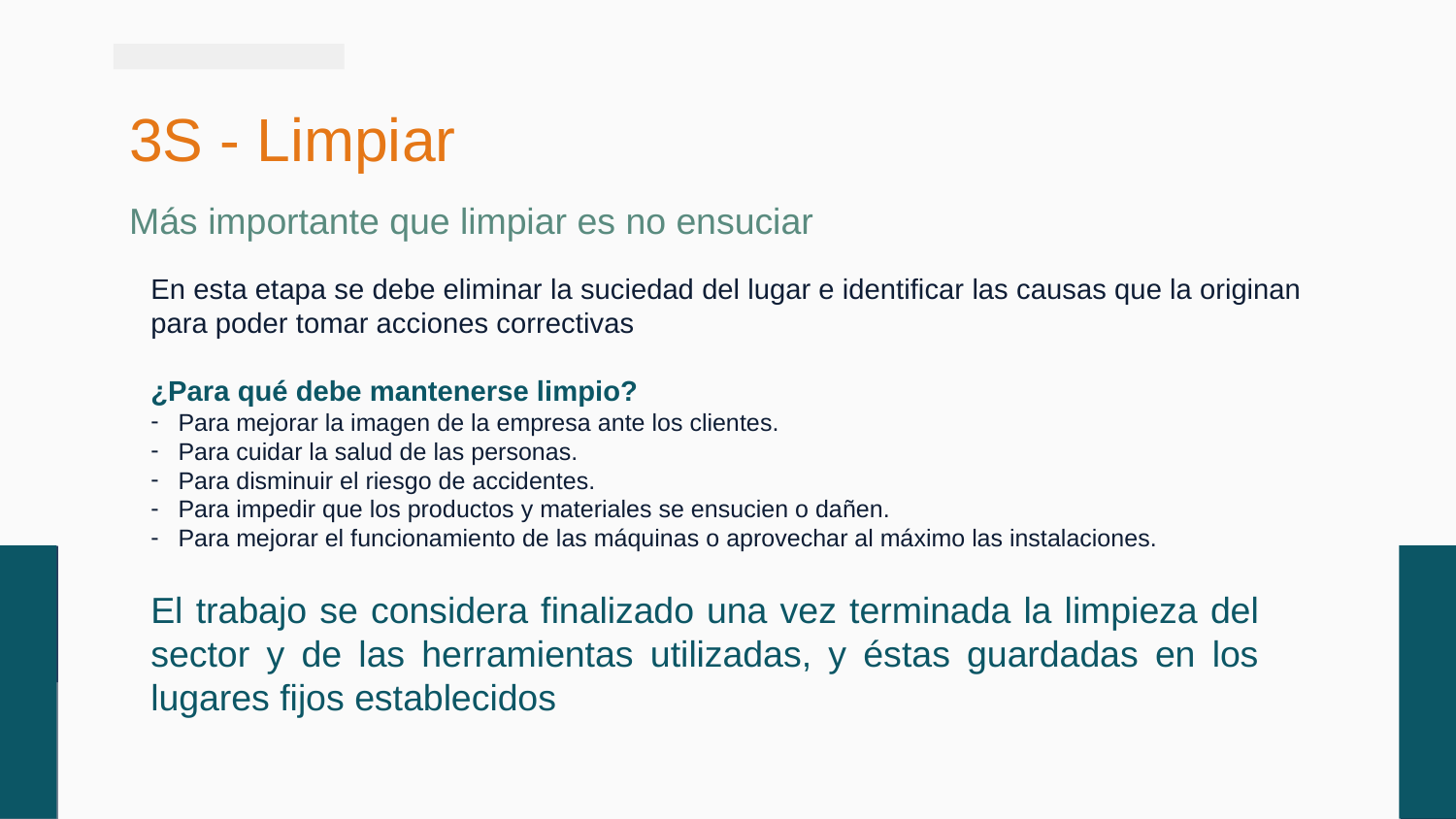

# 3S - Limpiar
Más importante que limpiar es no ensuciar
En esta etapa se debe eliminar la suciedad del lugar e identificar las causas que la originan para poder tomar acciones correctivas

¿Para qué debe mantenerse limpio?
Para mejorar la imagen de la empresa ante los clientes.
Para cuidar la salud de las personas.
Para disminuir el riesgo de accidentes.
Para impedir que los productos y materiales se ensucien o dañen.
Para mejorar el funcionamiento de las máquinas o aprovechar al máximo las instalaciones.

El trabajo se considera finalizado una vez terminada la limpieza del sector y de las herramientas utilizadas, y éstas guardadas en los lugares fijos establecidos